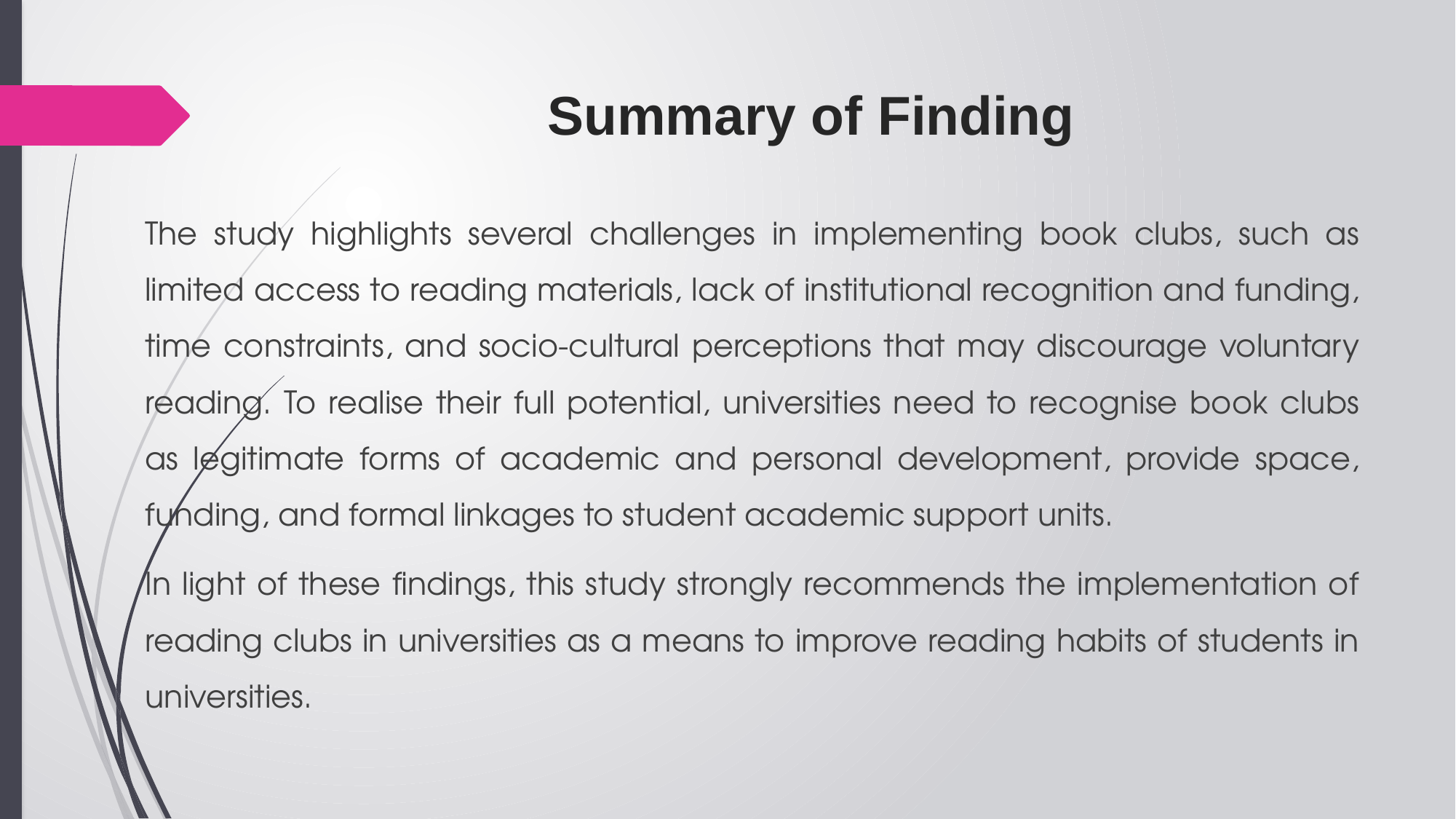

# Summary of Finding
The study highlights several challenges in implementing book clubs, such as limited access to reading materials, lack of institutional recognition and funding, time constraints, and socio-cultural perceptions that may discourage voluntary reading. To realise their full potential, universities need to recognise book clubs as legitimate forms of academic and personal development, provide space, funding, and formal linkages to student academic support units.
In light of these findings, this study strongly recommends the implementation of reading clubs in universities as a means to improve reading habits of students in universities.